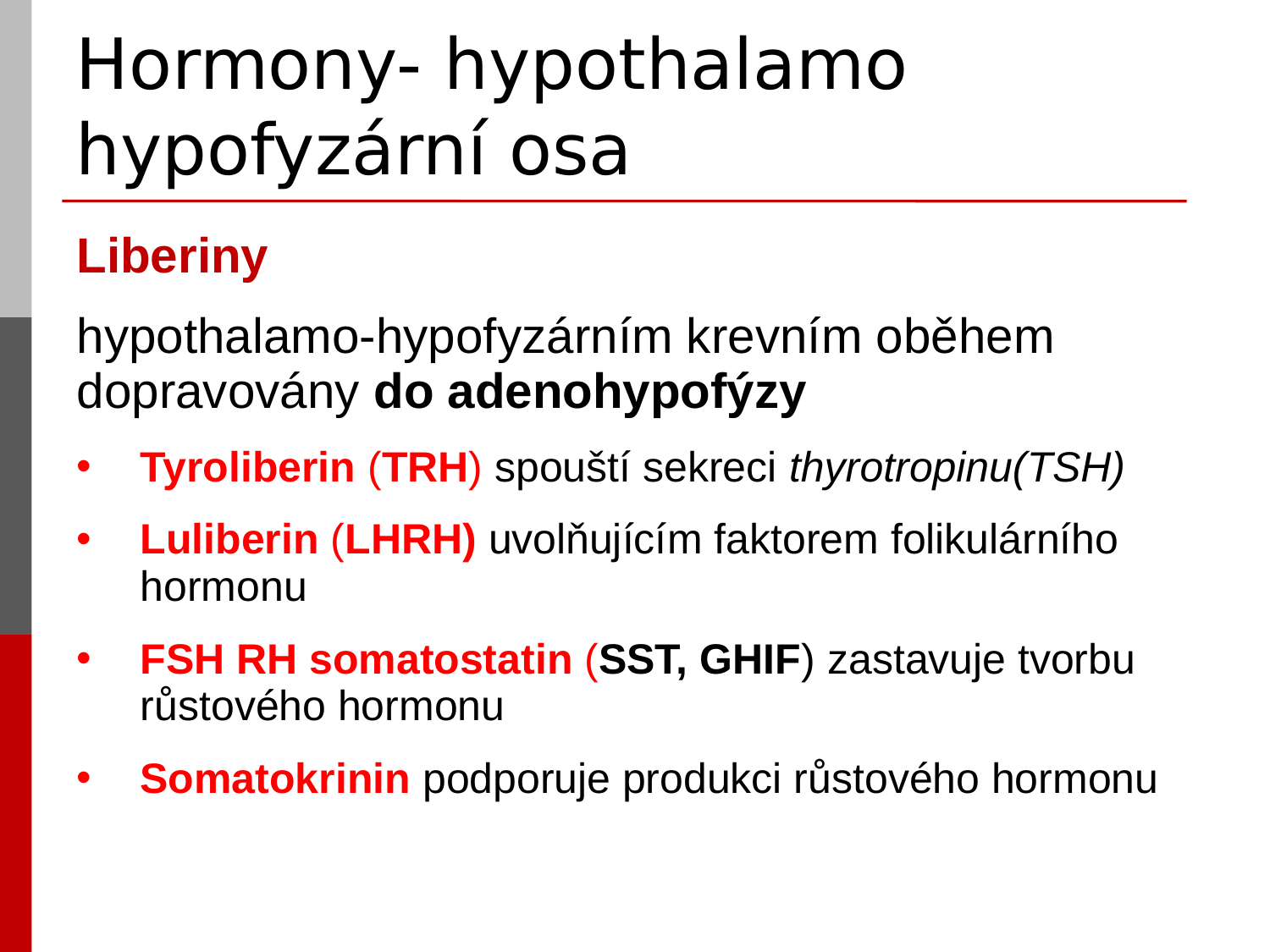

# Hormony- hypothalamo hypofyzární osa
Liberiny
hypothalamo-hypofyzárním krevním oběhem dopravovány do adenohypofýzy
Tyroliberin (TRH) spouští sekreci thyrotropinu(TSH)
Luliberin (LHRH) uvolňujícím faktorem folikulárního hormonu
FSH RH somatostatin (SST, GHIF) zastavuje tvorbu růstového hormonu
Somatokrinin podporuje produkci růstového hormonu